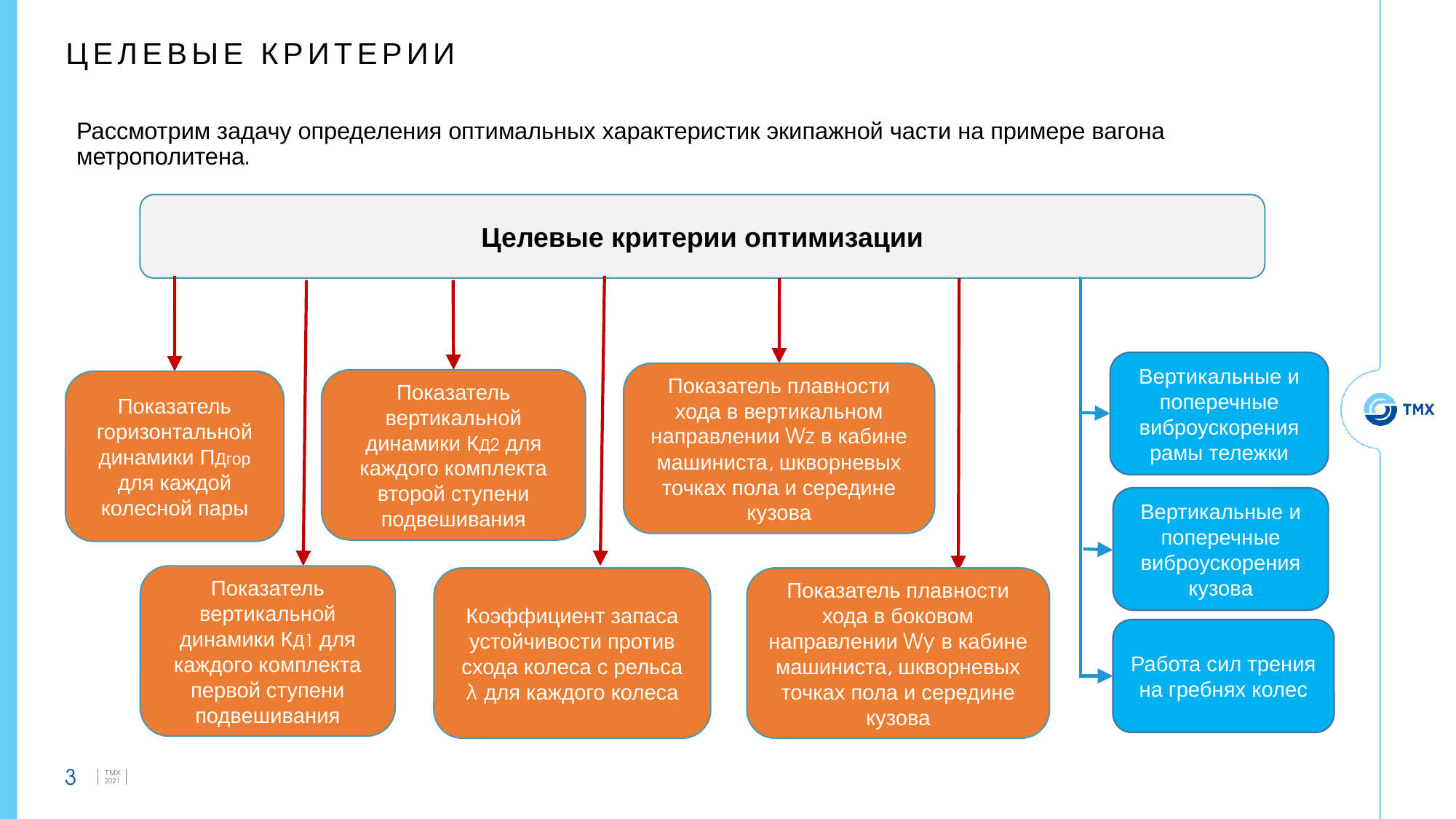

# ЦЕЛЕВЫЕ КРИТЕРИИ
Рассмотрим задачу определения оптимальных характеристик экипажной части на примере вагона метрополитена.

Целевые критерии оптимизации
Вертикальные и поперечные виброускорения рамы тележки
Показатель плавности хода в вертикальном направлении Wz в кабине машиниста, шкворневых точках пола и середине кузова
Показатель вертикальной динамики КД2 для каждого комплекта второй ступени подвешивания
Показатель горизонтальной динамики ПДгор для каждой колесной пары
Вертикальные и поперечные виброускорения кузова
Показатель вертикальной динамики КД1 для каждого комплекта первой ступени подвешивания
Коэффициент запаса устойчивости против схода колеса с рельса λ для каждого колеса
Показатель плавности хода в боковом направлении Wy в кабине машиниста, шкворневых точках пола и середине кузова
Работа сил трения на гребнях колес